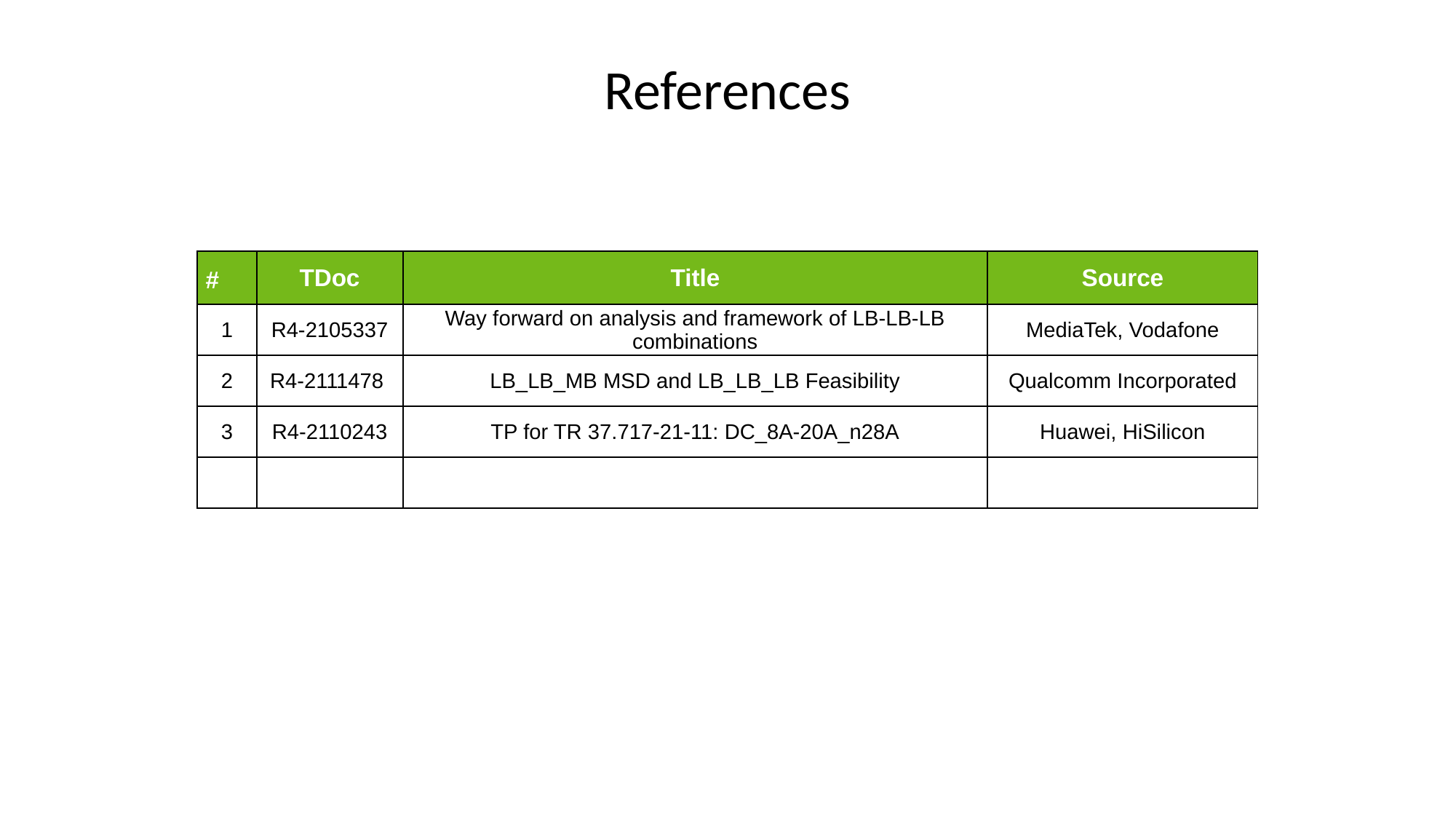

# References
| # | TDoc | Title | Source |
| --- | --- | --- | --- |
| 1 | R4-2105337 | Way forward on analysis and framework of LB-LB-LB combinations | MediaTek, Vodafone |
| 2 | R4-2111478 | LB\_LB\_MB MSD and LB\_LB\_LB Feasibility | Qualcomm Incorporated |
| 3 | R4-2110243 | TP for TR 37.717-21-11: DC\_8A-20A\_n28A | Huawei, HiSilicon |
|  |  |  |  |